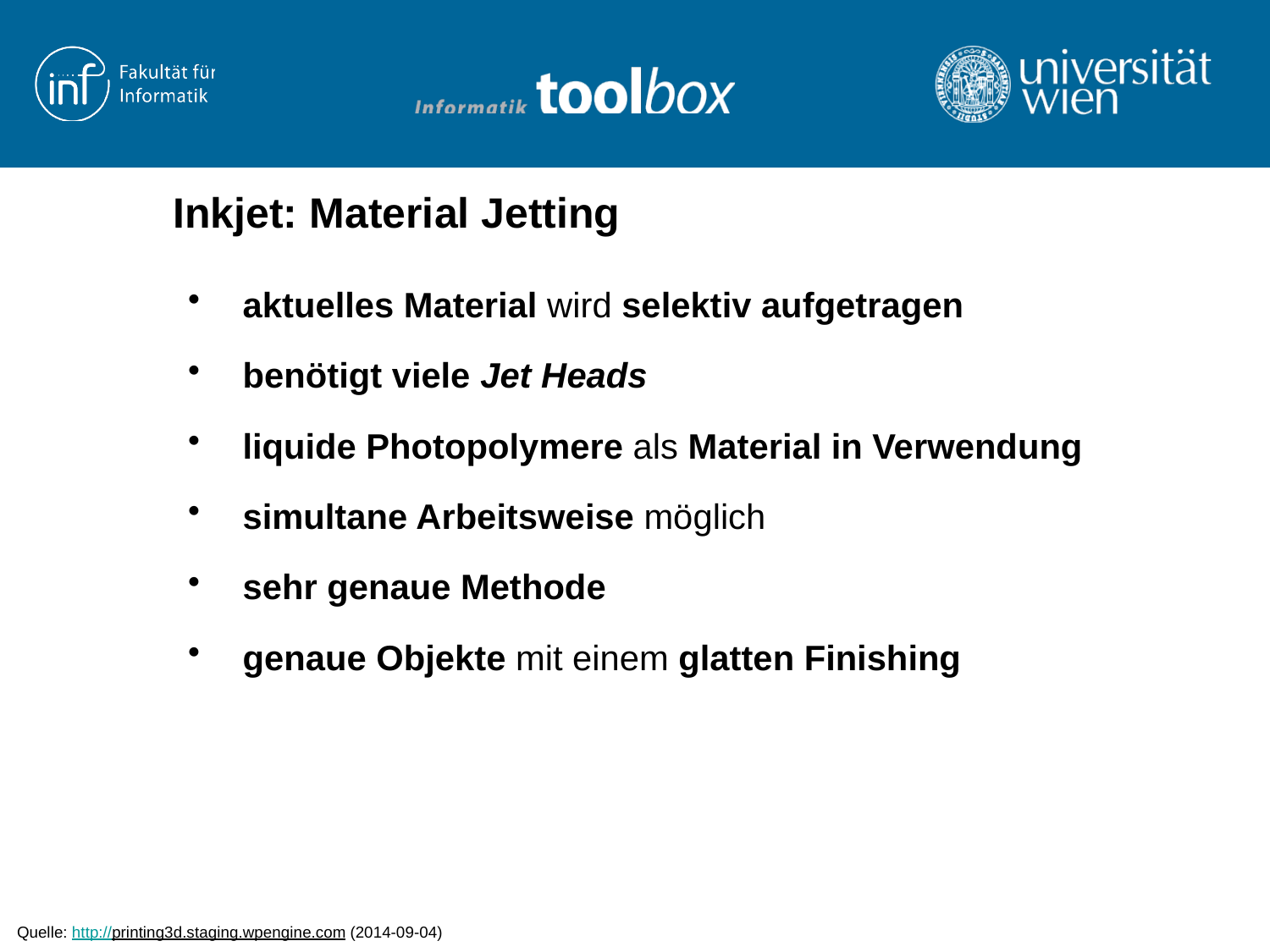

# Inkjet: Material Jetting
 aktuelles Material wird selektiv aufgetragen
 benötigt viele Jet Heads
 liquide Photopolymere als Material in Verwendung
 simultane Arbeitsweise möglich
 sehr genaue Methode
 genaue Objekte mit einem glatten Finishing
Quelle: http://printing3d.staging.wpengine.com (2014-09-04)